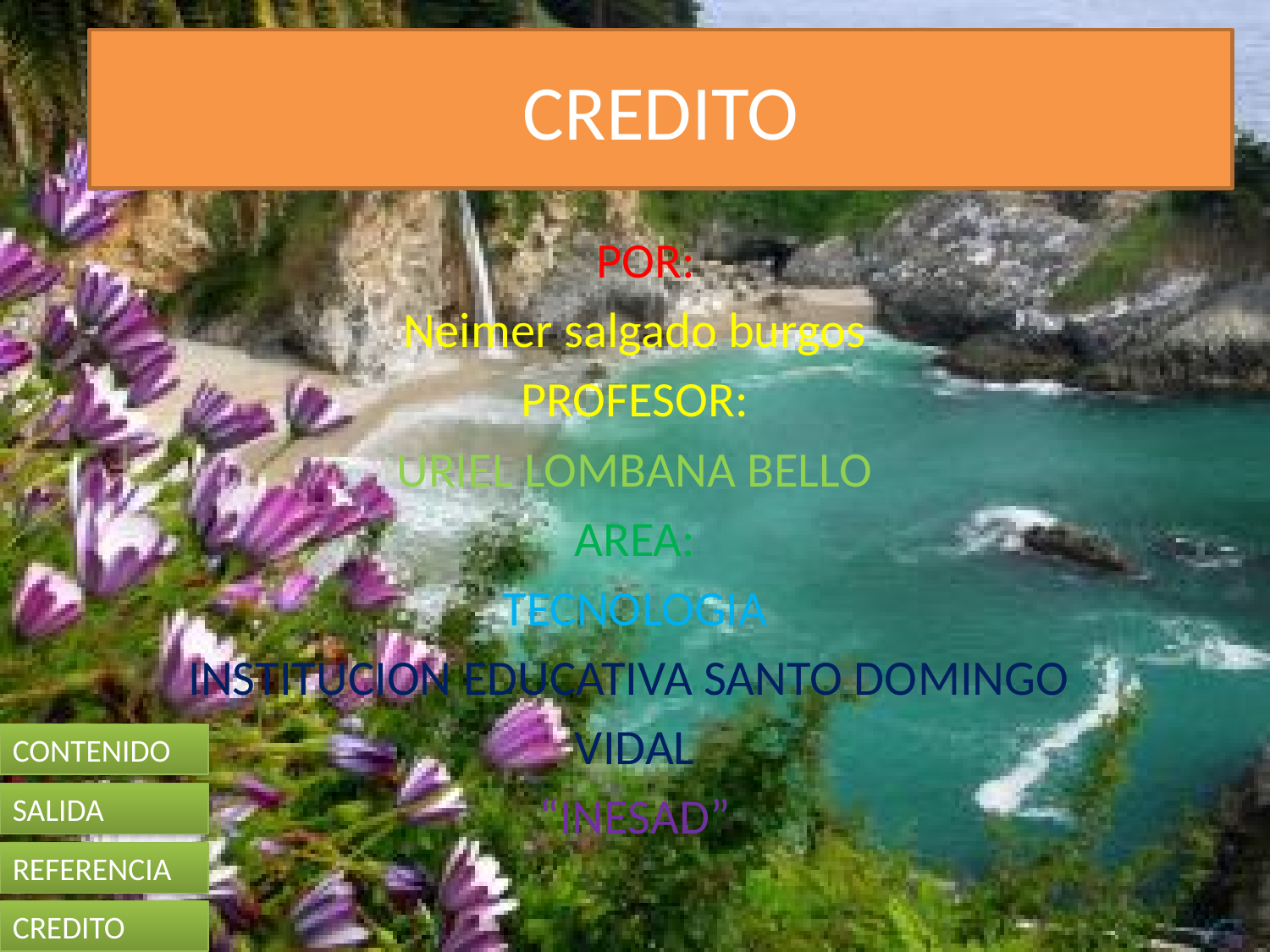

# CREDITO
  POR:
Neimer salgado burgos
PROFESOR:
URIEL LOMBANA BELLO
AREA:
TECNOLOGIA
INSTITUCION EDUCATIVA SANTO DOMINGO
VIDAL
“INESAD”
CONTENIDO
SALIDA
REFERENCIA
CREDITO